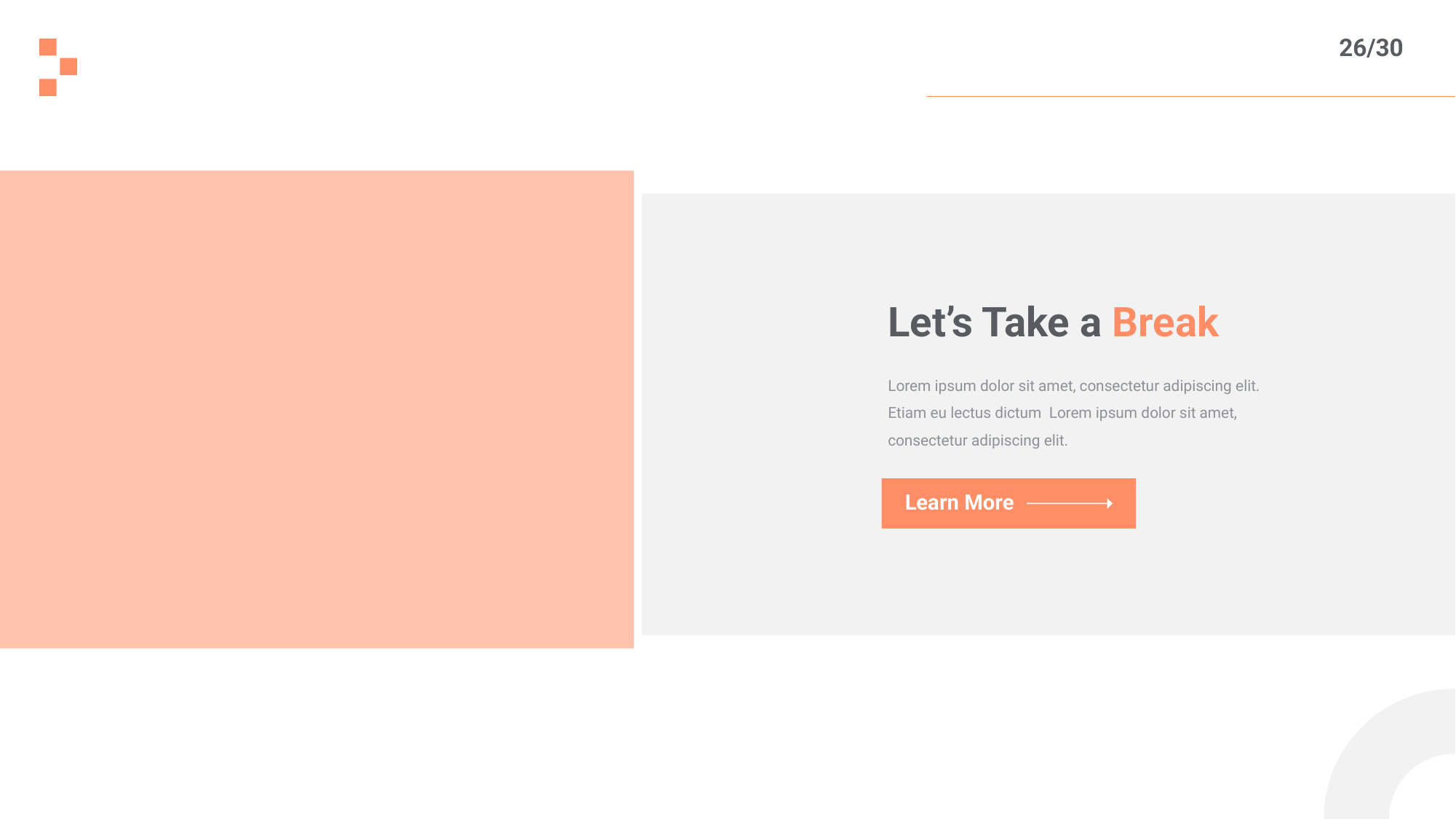

26/30

Let’s Take a Break
Lorem ipsum dolor sit amet, consectetur adipiscing elit. Etiam eu lectus dictum  Lorem ipsum dolor sit amet, consectetur adipiscing elit.

Learn More